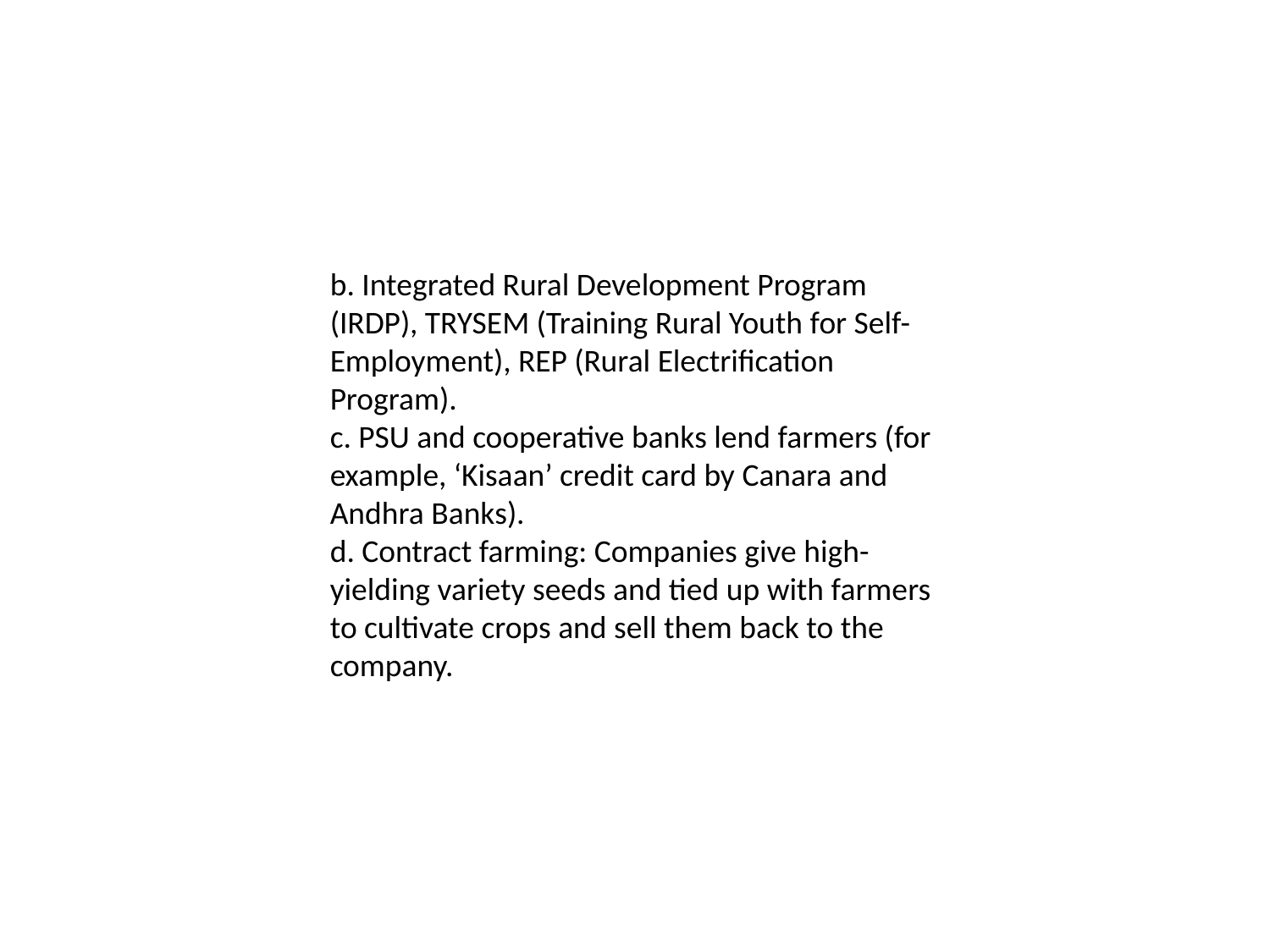

b. Integrated Rural Development Program (IRDP), TRYSEM (Training Rural Youth for Self- Employment), REP (Rural Electrification Program).
c. PSU and cooperative banks lend farmers (for example, ‘Kisaan’ credit card by Canara and Andhra Banks).
d. Contract farming: Companies give high-yielding variety seeds and tied up with farmers to cultivate crops and sell them back to the company.